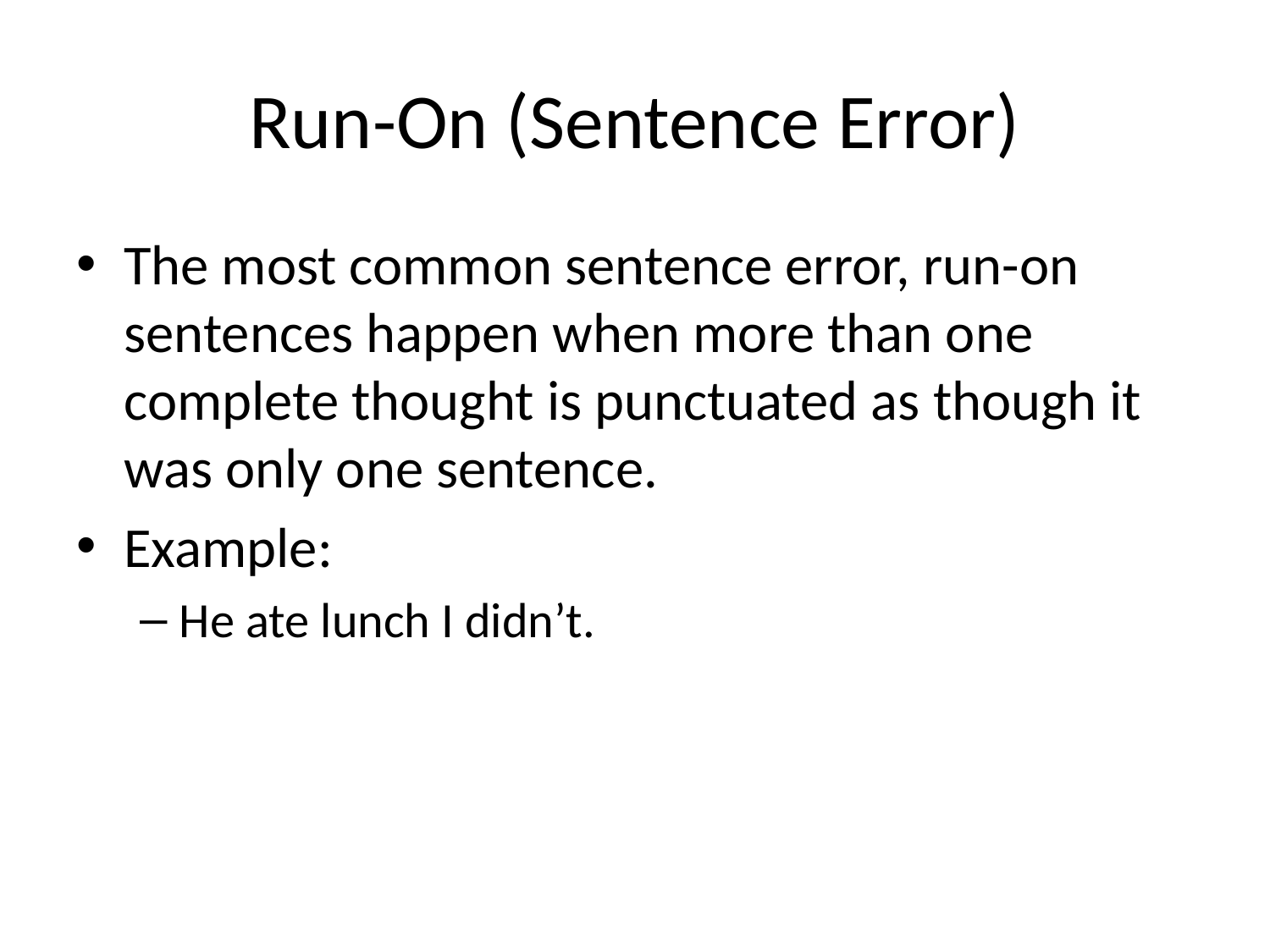

# Run-On (Sentence Error)
The most common sentence error, run-on sentences happen when more than one complete thought is punctuated as though it was only one sentence.
Example:
He ate lunch I didn’t.